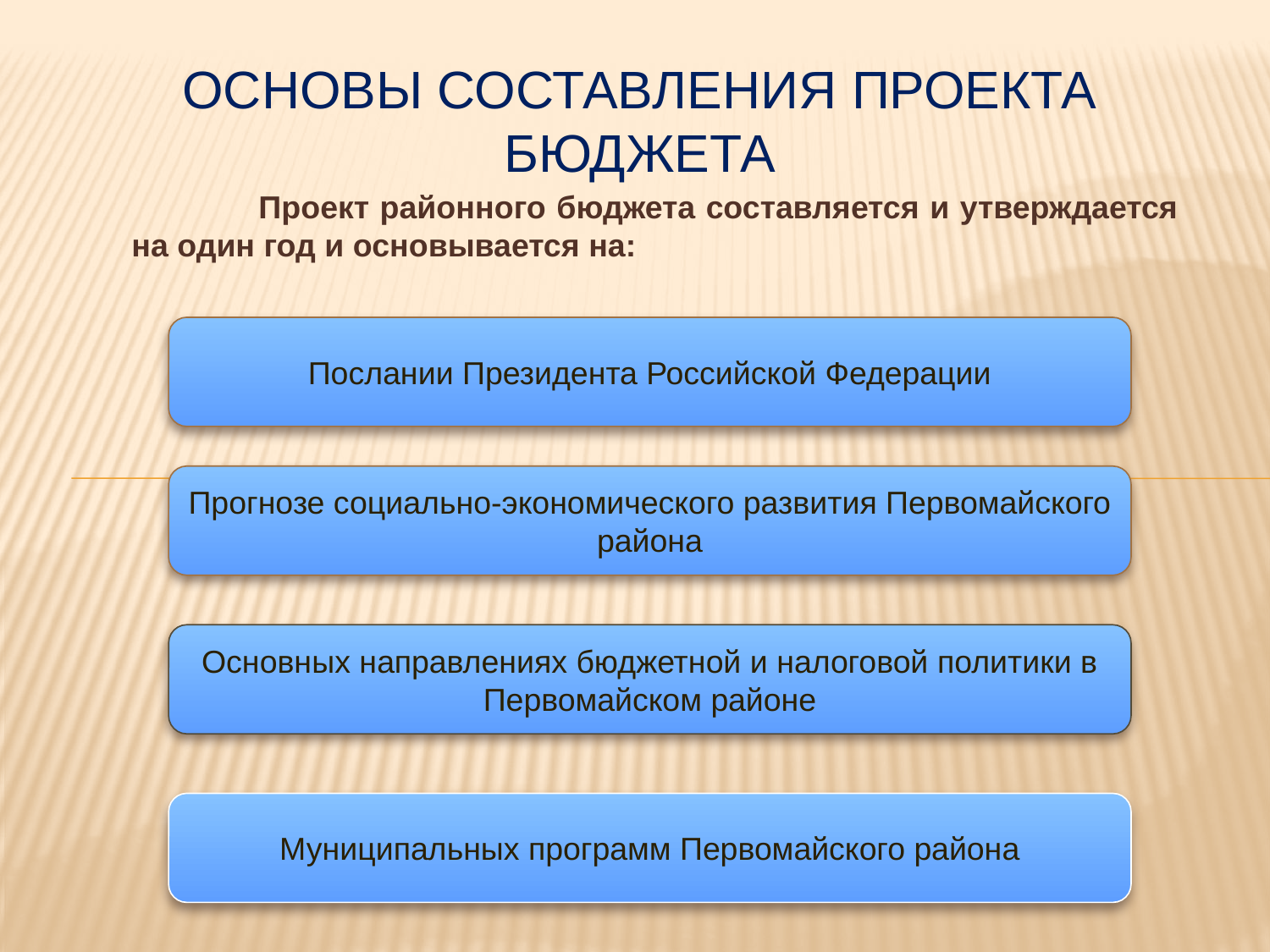

# Основы составления проекта бюджета

	Проект районного бюджета составляется и утверждается на один год и основывается на:

Послании Президента Российской Федерации
Прогнозе социально-экономического развития Первомайского района
Основных направлениях бюджетной и налоговой политики в Первомайском районе
Муниципальных программ Первомайского района